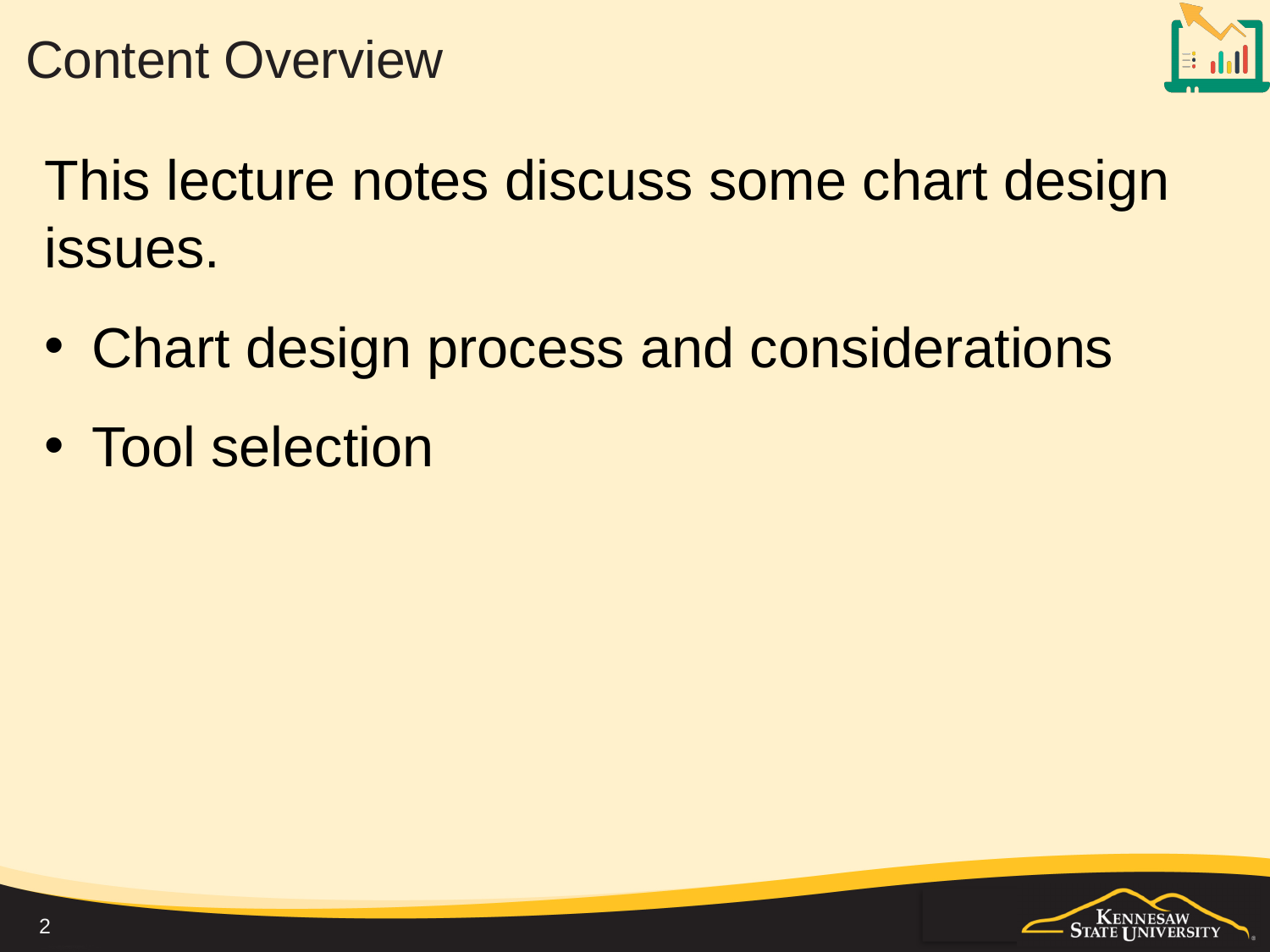

# Content Overview
This lecture notes discuss some chart design issues.
Chart design process and considerations
Tool selection
2